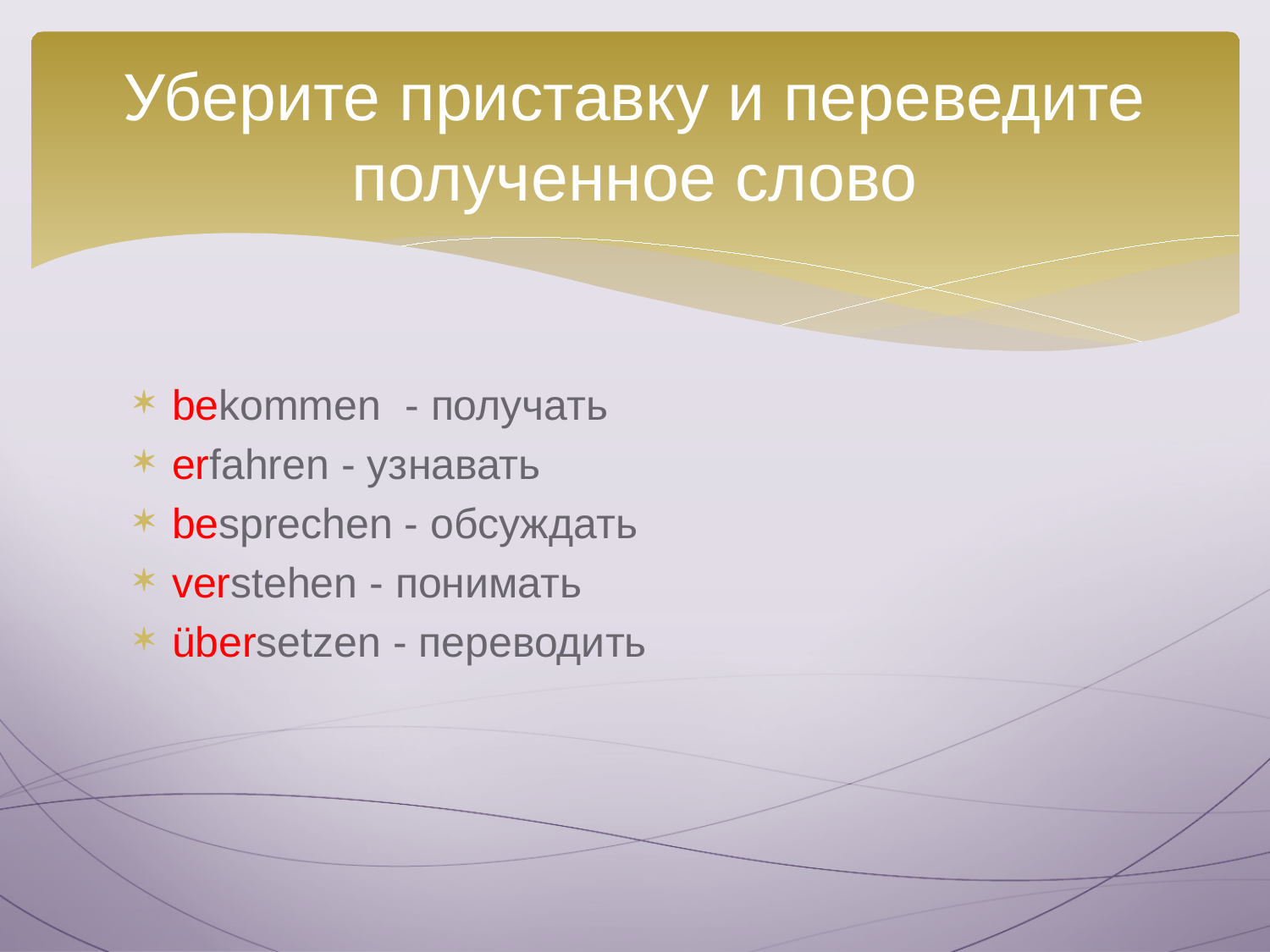

# Уберите приставку и переведите полученное слово
bekommen  - получать
erfahren - узнавать
besprechen - обсуждать
verstehen - понимать
übersetzen - переводить